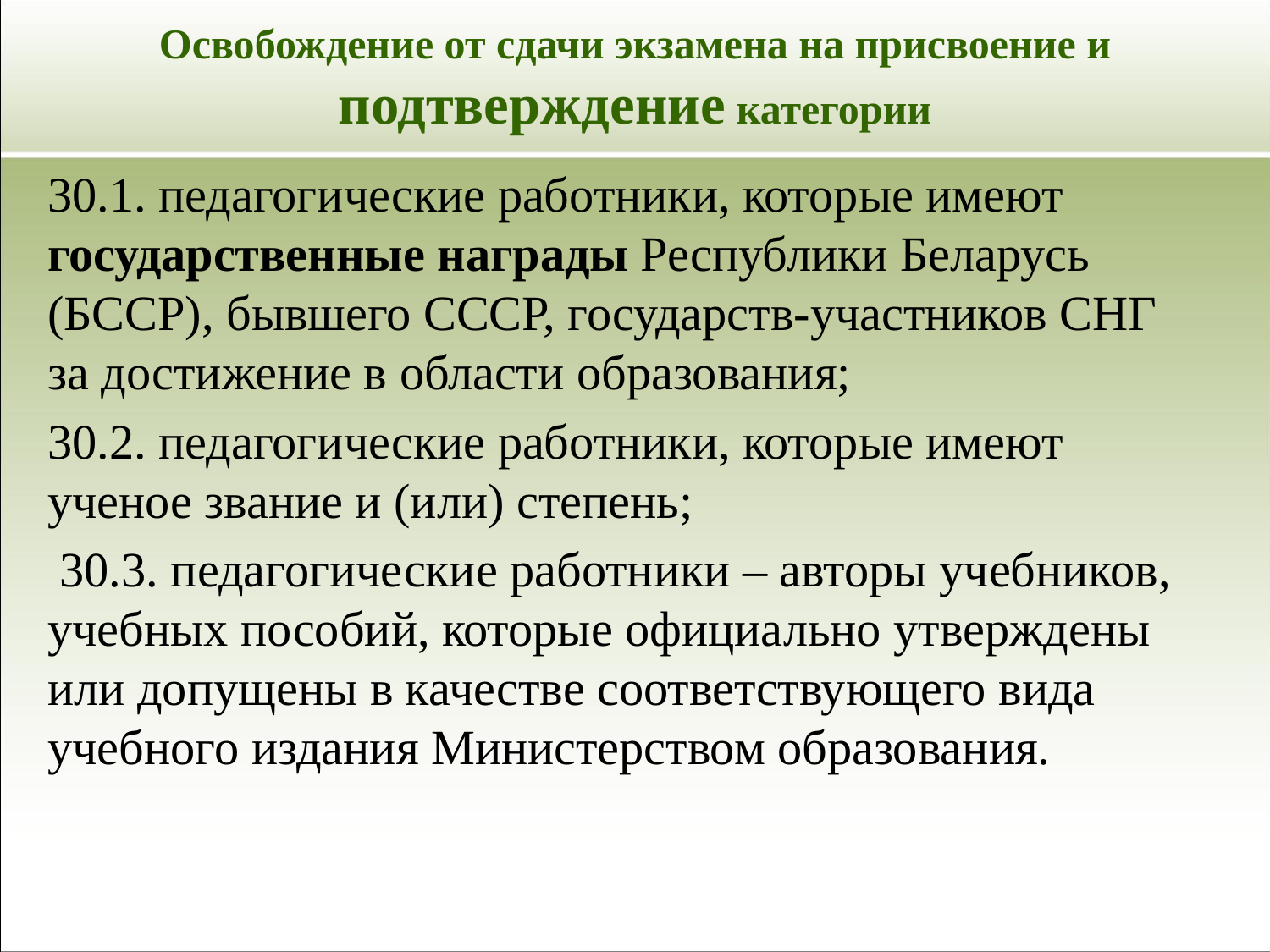

# Освобождение от сдачи экзамена на присвоение и подтверждение категории
30.1. педагогические работники, которые имеют государственные награды Республики Беларусь (БССР), бывшего СССР, государств-участников СНГ за достижение в области образования;
30.2. педагогические работники, которые имеют  ученое звание и (или) степень;
 30.3. педагогические работники – авторы учебников, учебных пособий, которые официально утверждены или допущены в качестве соответствующего вида учебного издания Министерством образования.